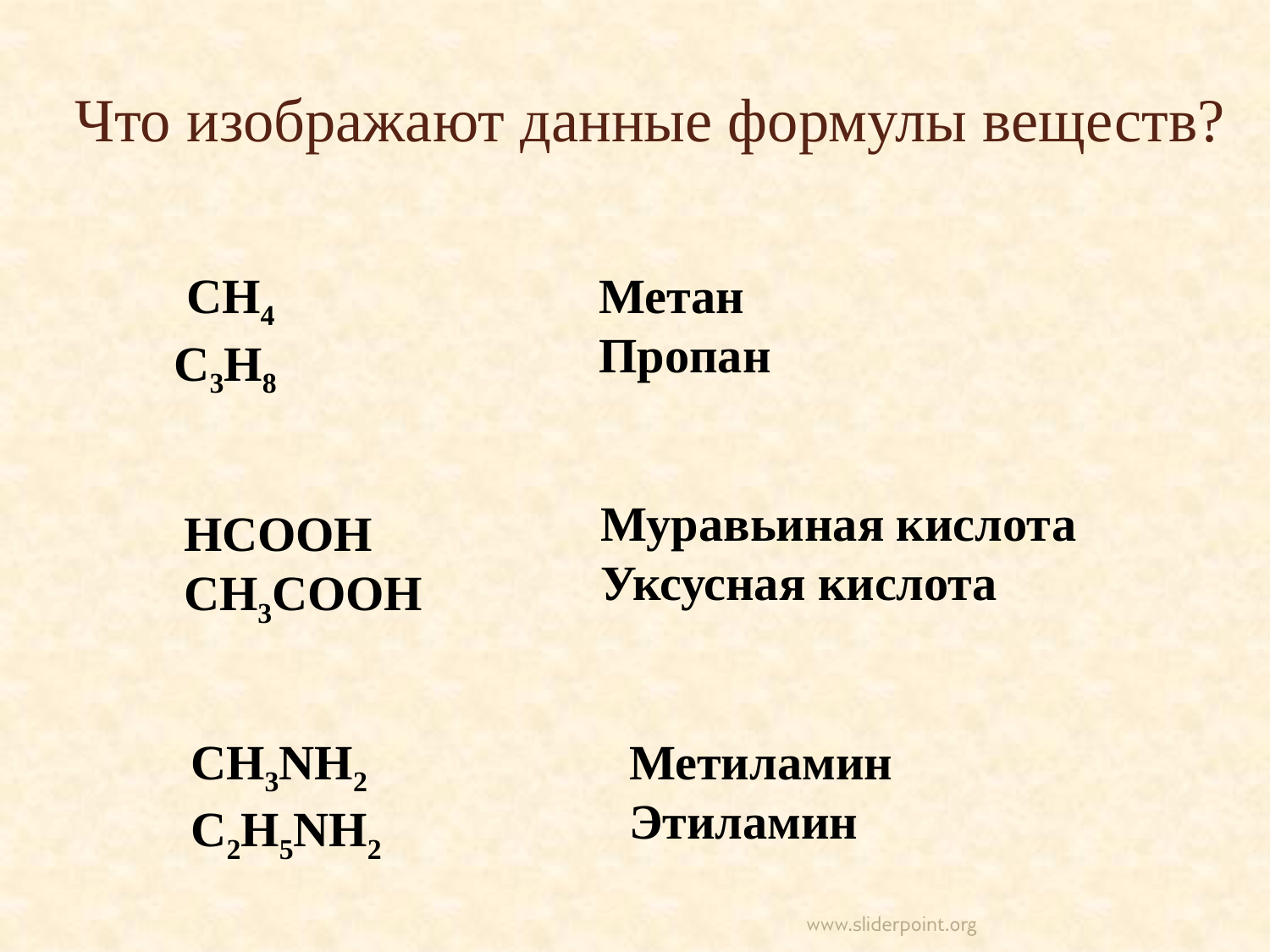

# Что изображают данные формулы веществ?
 СН4
С3Н8
Метан
Пропан
Муравьиная кислота
Уксусная кислота
НСООН
СН3СООН
СН3NH2
C2H5NH2
Метиламин
Этиламин
www.sliderpoint.org